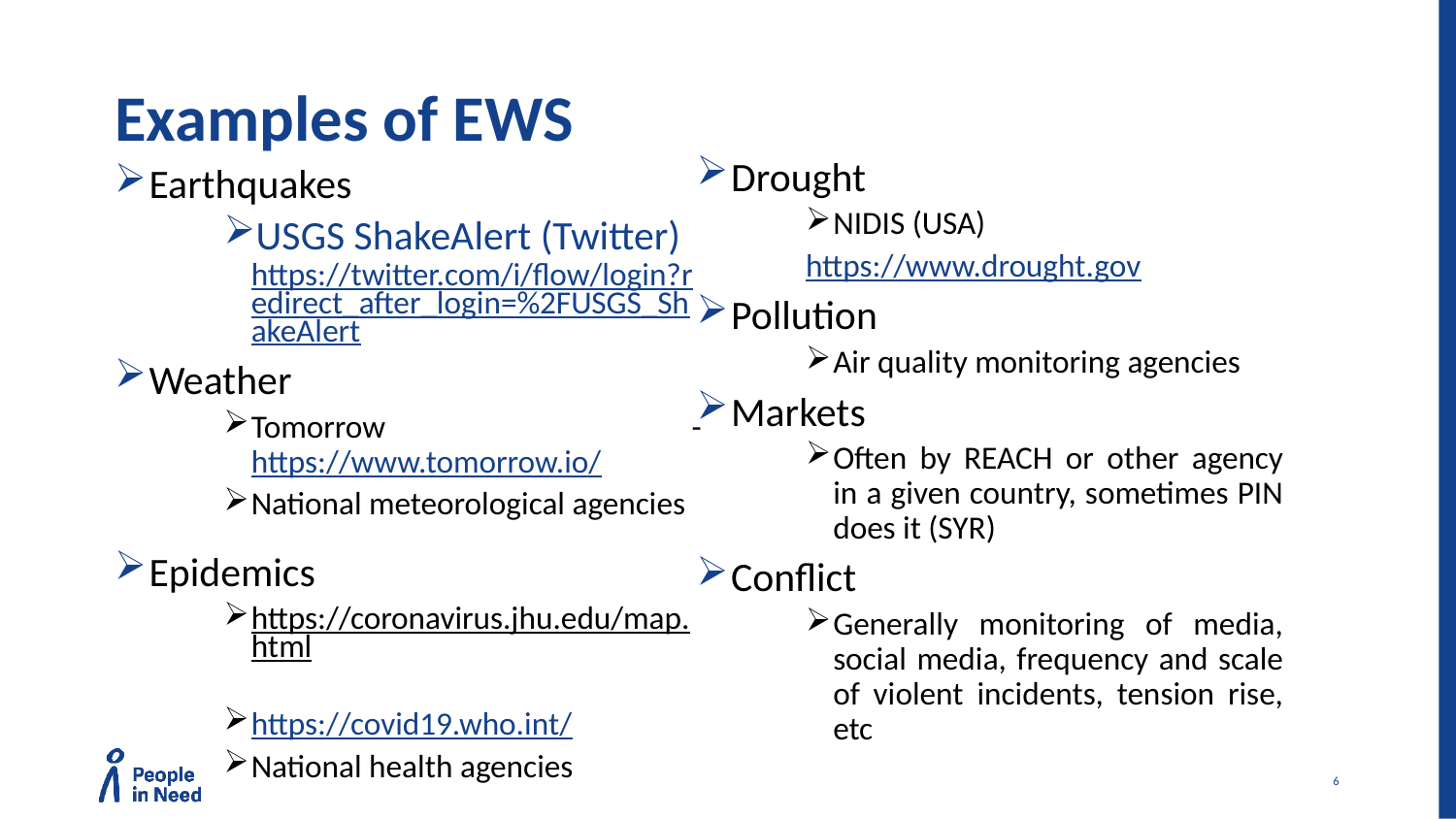

# Examples of EWS
Drought
NIDIS (USA)
https://www.drought.gov
Pollution
Air quality monitoring agencies
Markets
Often by REACH or other agency in a given country, sometimes PIN does it (SYR)
Conflict
Generally monitoring of media, social media, frequency and scale of violent incidents, tension rise, etc

Earthquakes
USGS ShakeAlert (Twitter) https://twitter.com/i/flow/login?redirect_after_login=%2FUSGS_ShakeAlert
Weather
Tomorrow - https://www.tomorrow.io/
National meteorological agencies

Epidemics
https://coronavirus.jhu.edu/map.html
https://covid19.who.int/
National health agencies